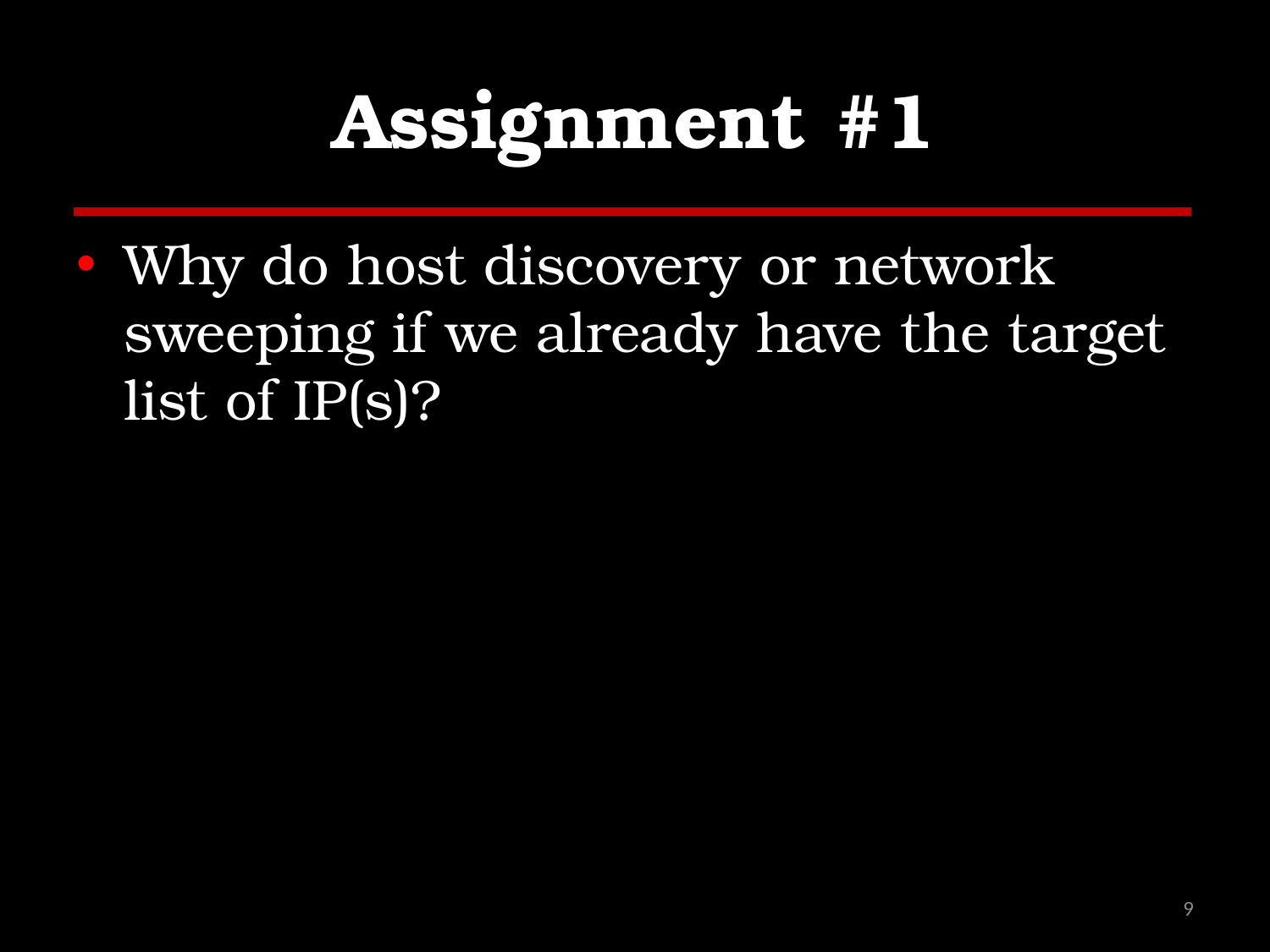

# Assignment #1
Why do host discovery or network sweeping if we already have the target list of IP(s)?
9